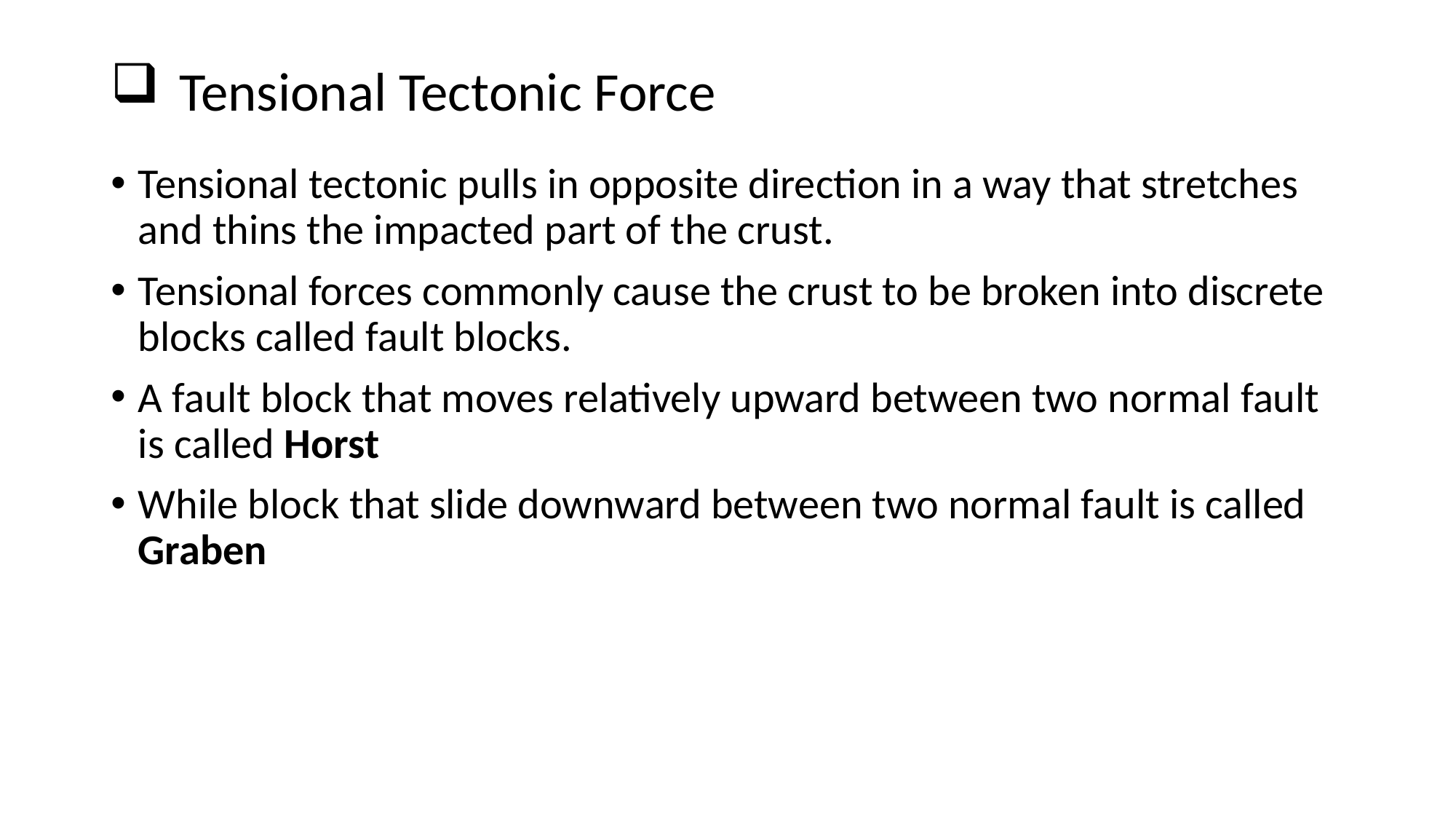

# Tensional Tectonic Force
Tensional tectonic pulls in opposite direction in a way that stretches and thins the impacted part of the crust.
Tensional forces commonly cause the crust to be broken into discrete blocks called fault blocks.
A fault block that moves relatively upward between two normal fault is called Horst
While block that slide downward between two normal fault is called Graben